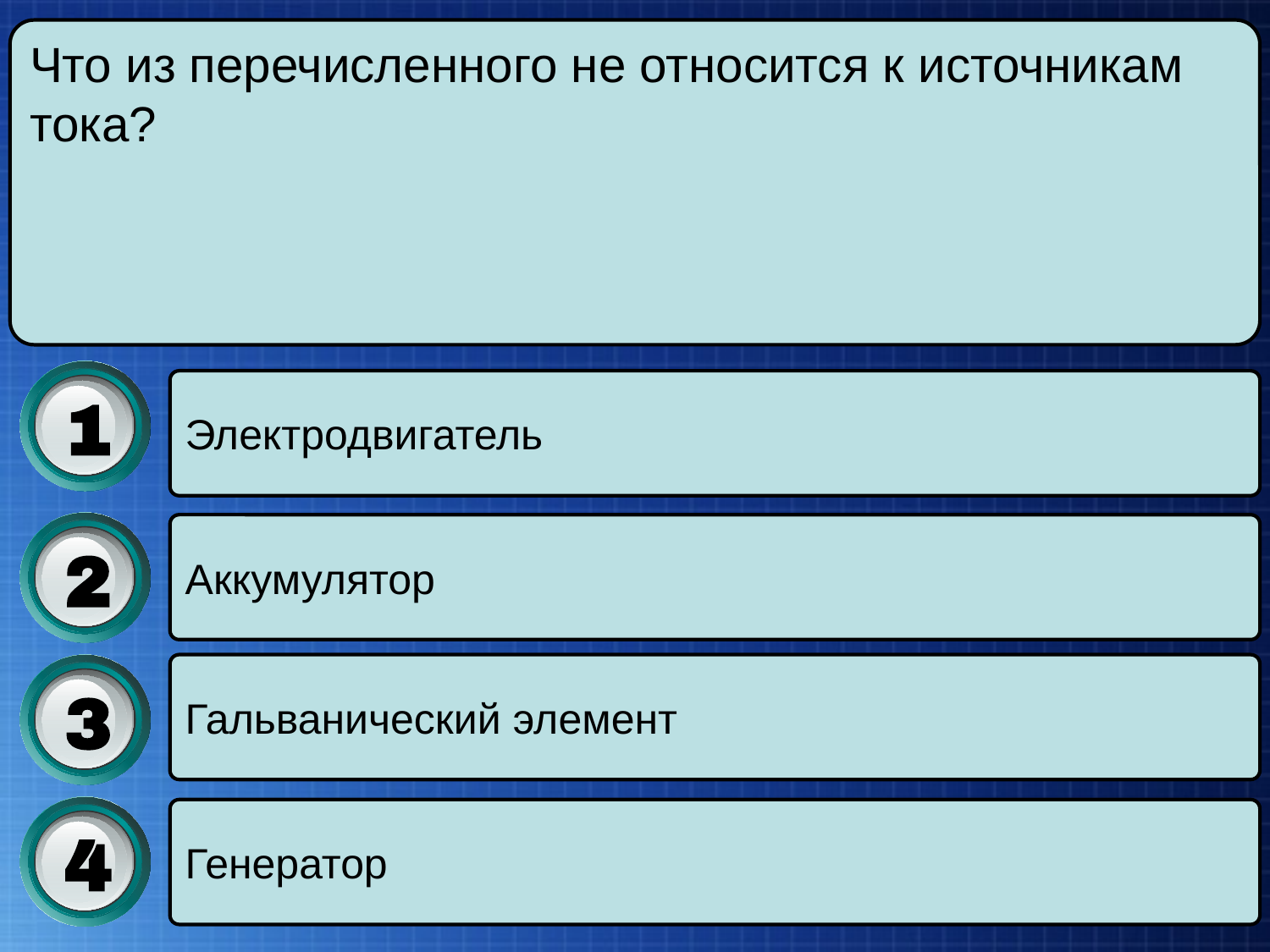

Что из перечисленного не относится к источникам тока?

1
Электродвигатель

2
Аккумулятор

3
Гальванический элемент

4
Генератор